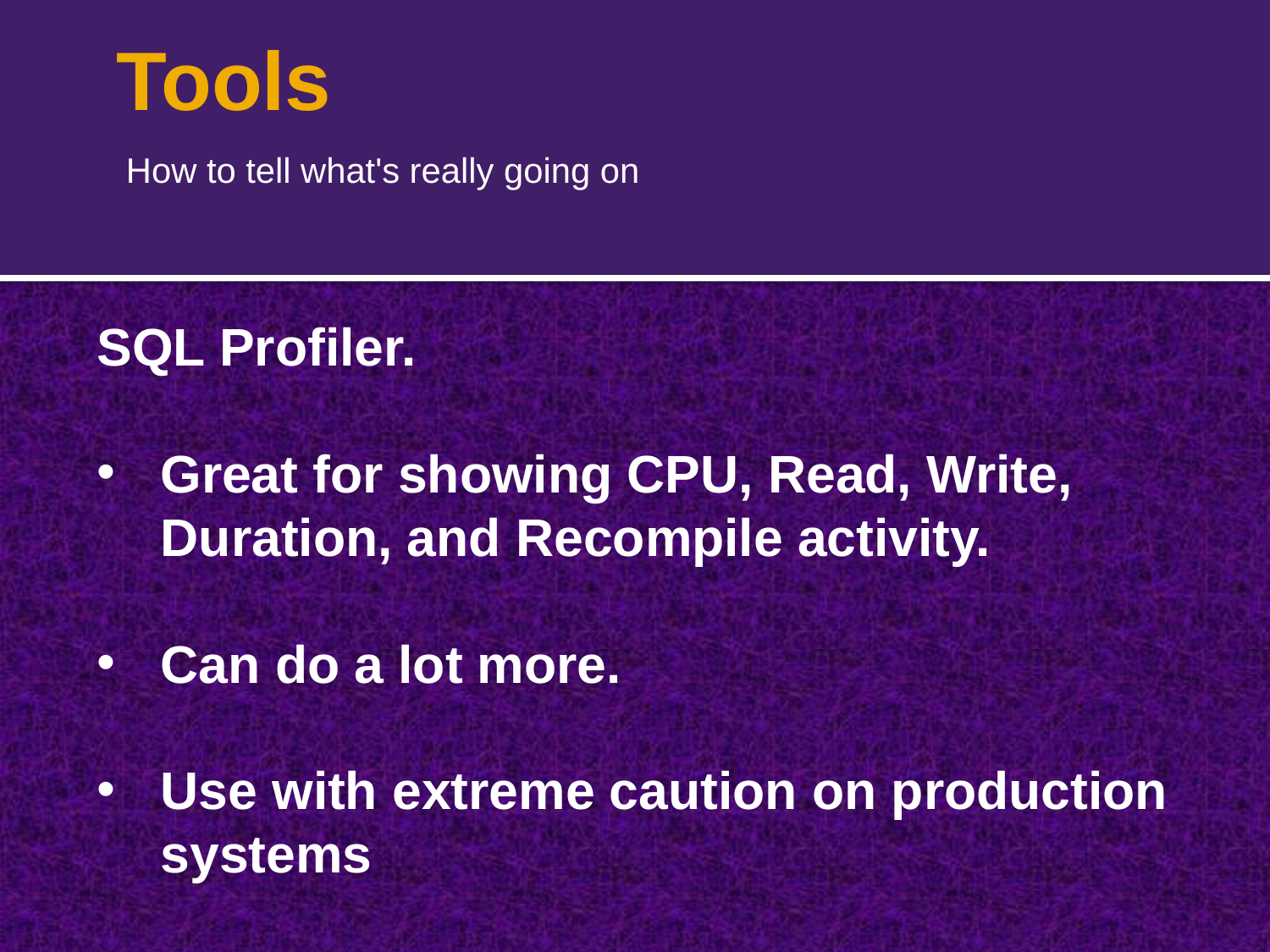

# Tools
How to tell what's really going on
SQL Profiler.

Great for showing CPU, Read, Write, Duration, and Recompile activity.

Can do a lot more.

Use with extreme caution on production systems